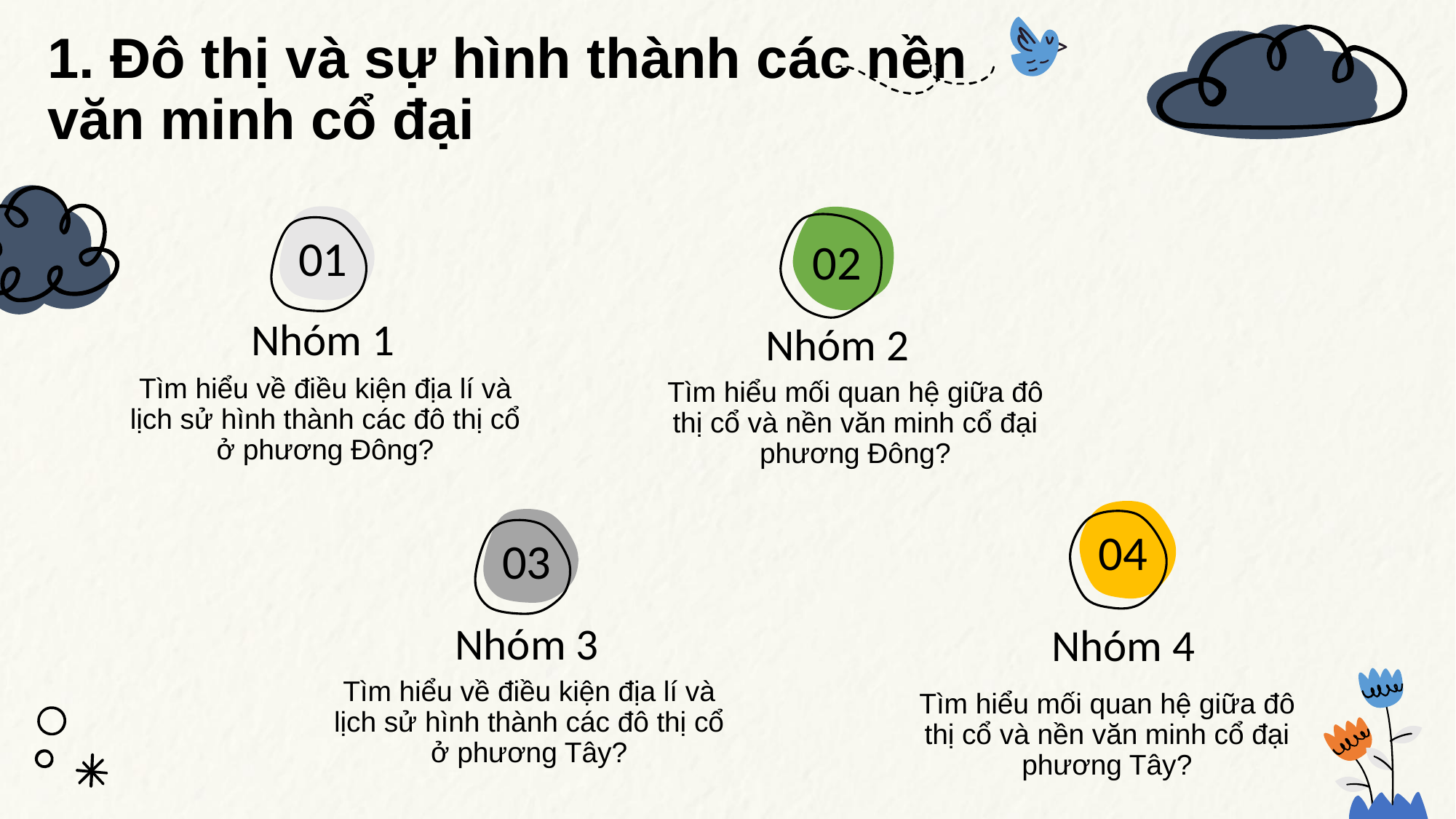

1. Đô thị và sự hình thành các nền văn minh cổ đại

01
02
Nhóm 1
Nhóm 2
Tìm hiểu về điều kiện địa lí và lịch sử hình thành các đô thị cổ ở phương Đông?
Tìm hiểu mối quan hệ giữa đô thị cổ và nền văn minh cổ đại phương Đông?

# 04
03
Nhóm 3
Nhóm 4
Tìm hiểu về điều kiện địa lí và lịch sử hình thành các đô thị cổ ở phương Tây?
Tìm hiểu mối quan hệ giữa đô thị cổ và nền văn minh cổ đại phương Tây?